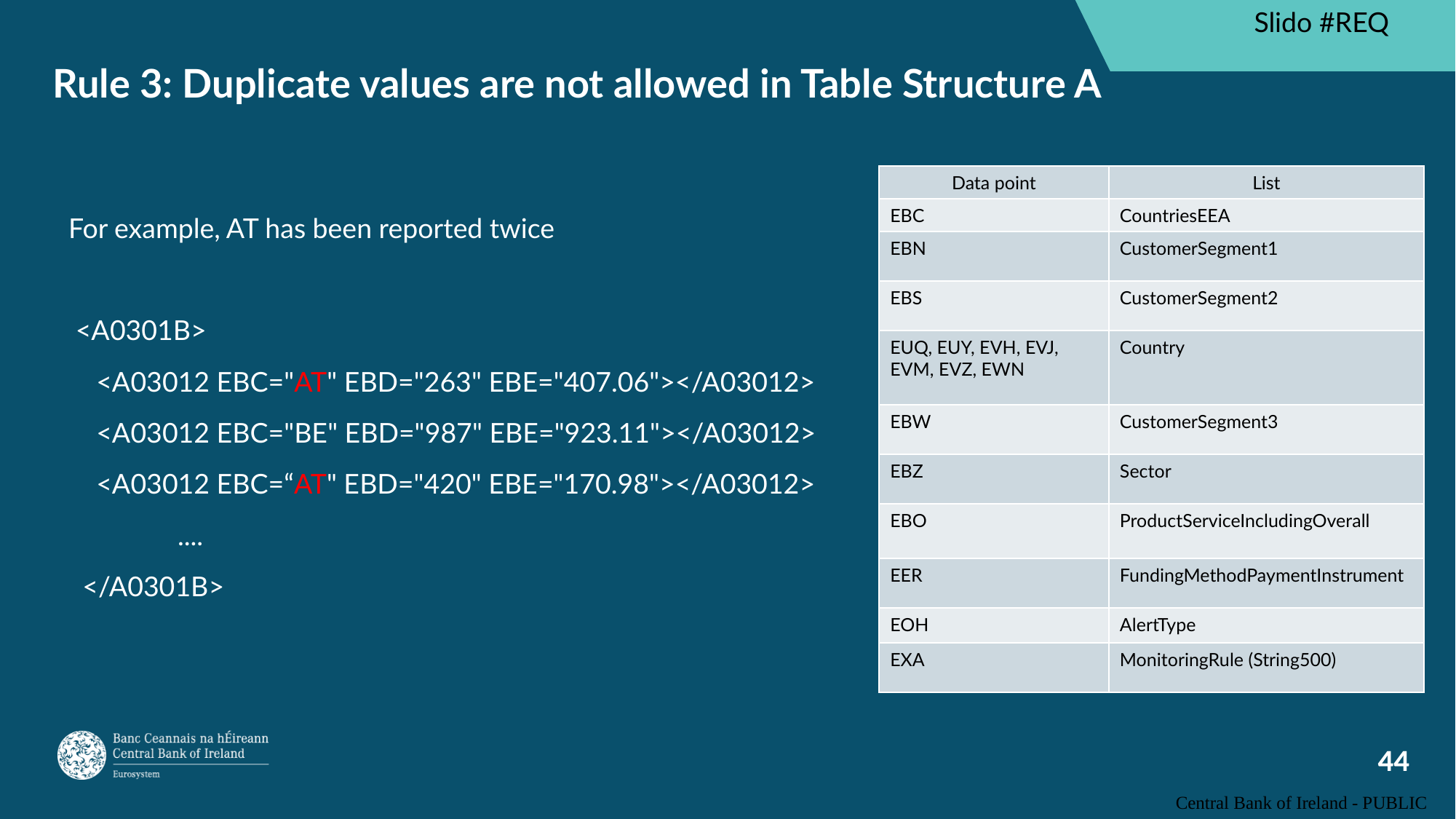

Slido #REQ
# Rule 3: Duplicate values are not allowed in Table Structure A

For example, AT has been reported twice

 <A0301B>
    <A03012 EBC="AT" EBD="263" EBE="407.06"></A03012>
    <A03012 EBC="BE" EBD="987" EBE="923.11"></A03012>
    <A03012 EBC=“AT" EBD="420" EBE="170.98"></A03012>
	....
  </A0301B>

| Data point | List |
| --- | --- |
| EBC | CountriesEEA |
| EBN | CustomerSegment1 |
| EBS | CustomerSegment2 |
| EUQ, EUY, EVH, EVJ, EVM, EVZ, EWN | Country |
| EBW | CustomerSegment3 |
| EBZ | Sector |
| EBO | ProductServiceIncludingOverall |
| EER | FundingMethodPaymentInstrument |
| EOH | AlertType |
| EXA | MonitoringRule (String500) |
Central Bank of Ireland - PUBLIC